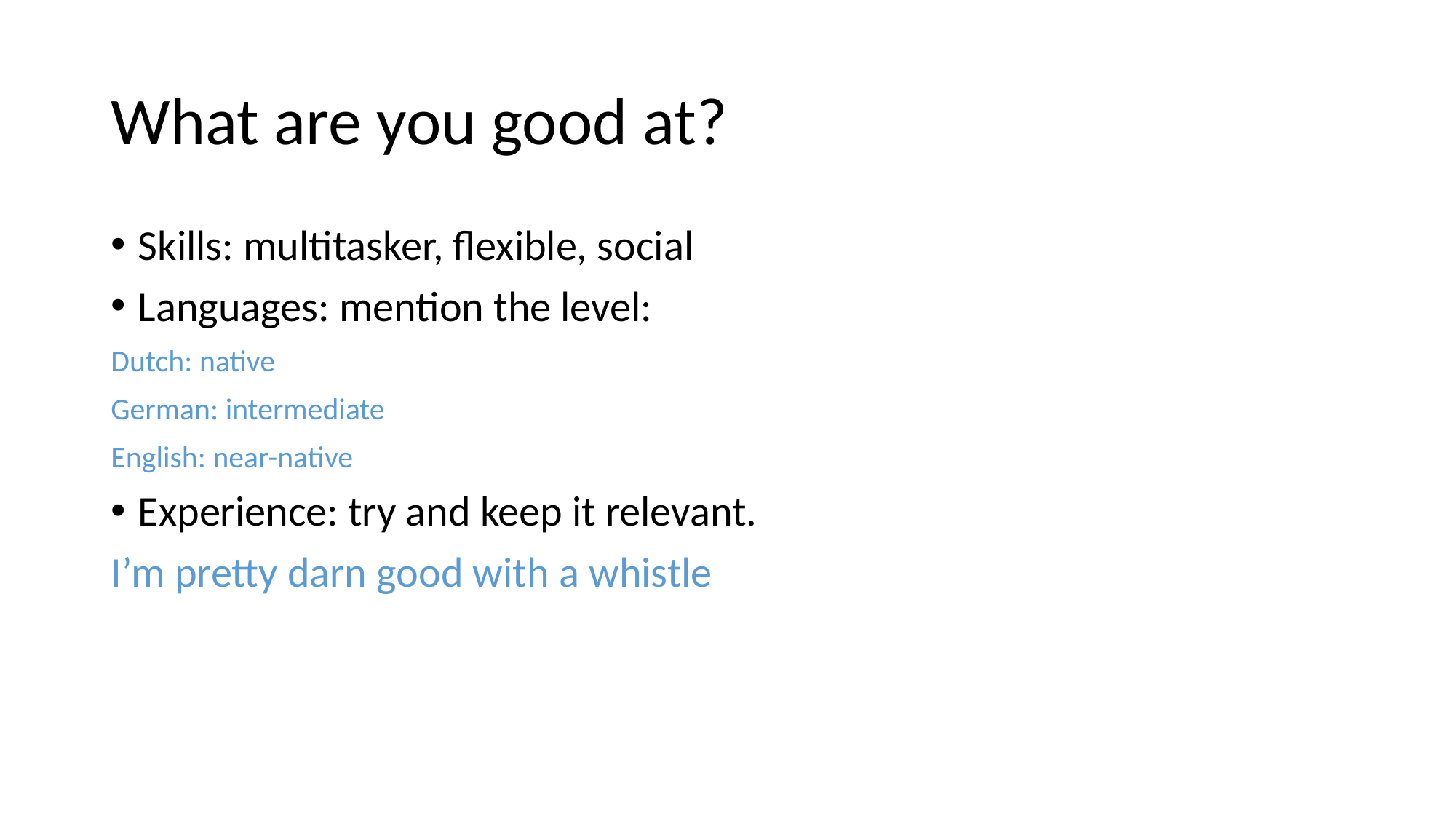

# What are you good at?
Skills: multitasker, flexible, social
Languages: mention the level:
Dutch: native
German: intermediate
English: near-native
Experience: try and keep it relevant.
I’m pretty darn good with a whistle